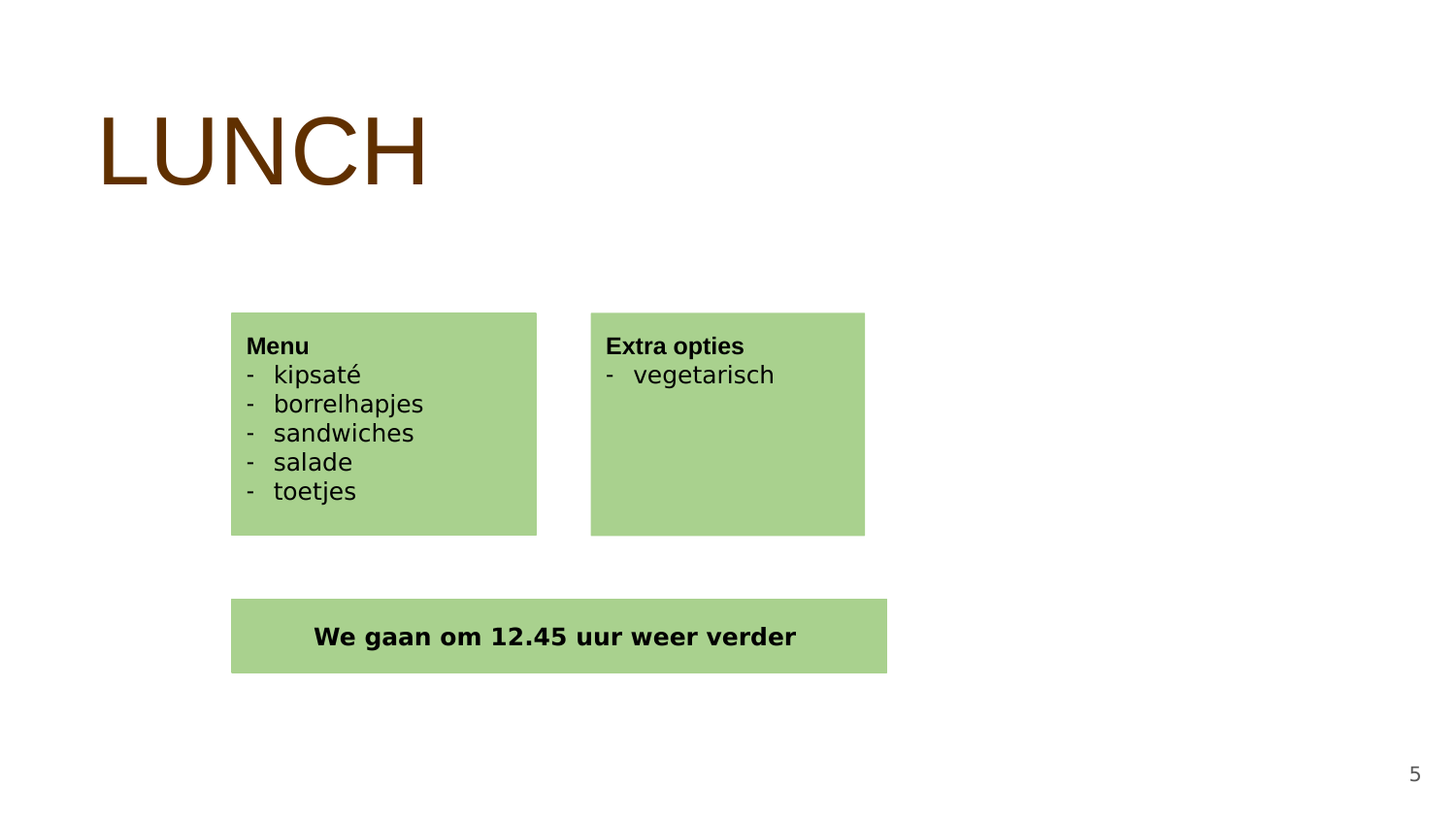

LUNCH

Menu
kipsaté
borrelhapjes
sandwiches
salade
toetjes

Extra opties
vegetarisch

We gaan om 12.45 uur weer verder

5